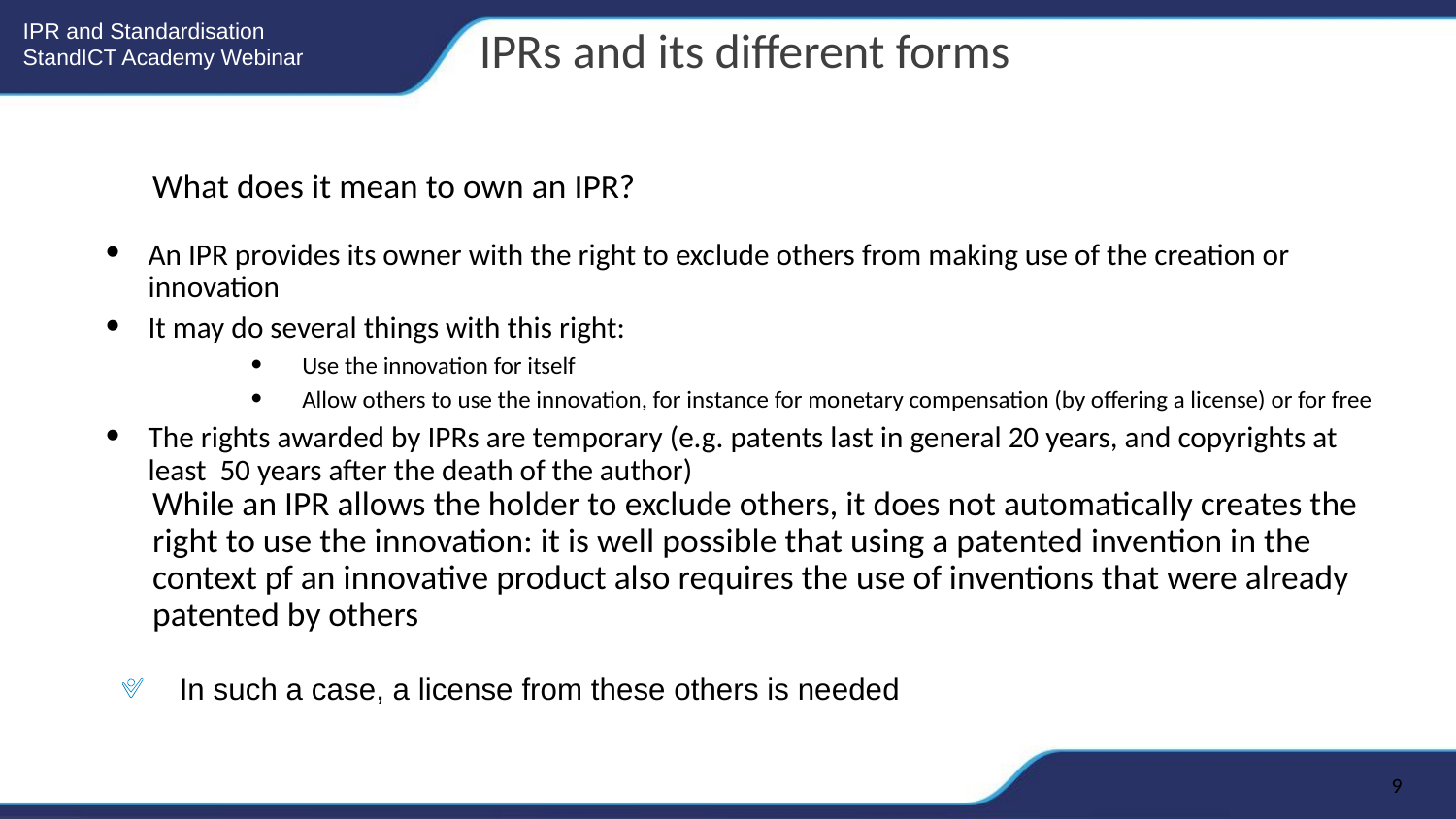

IPRs and its different forms
What does it mean to own an IPR?
An IPR provides its owner with the right to exclude others from making use of the creation or innovation
It may do several things with this right:
Use the innovation for itself
Allow others to use the innovation, for instance for monetary compensation (by offering a license) or for free
The rights awarded by IPRs are temporary (e.g. patents last in general 20 years, and copyrights at least  50 years after the death of the author)
While an IPR allows the holder to exclude others, it does not automatically creates the right to use the innovation: it is well possible that using a patented invention in the context pf an innovative product also requires the use of inventions that were already patented by others
In such a case, a license from these others is needed